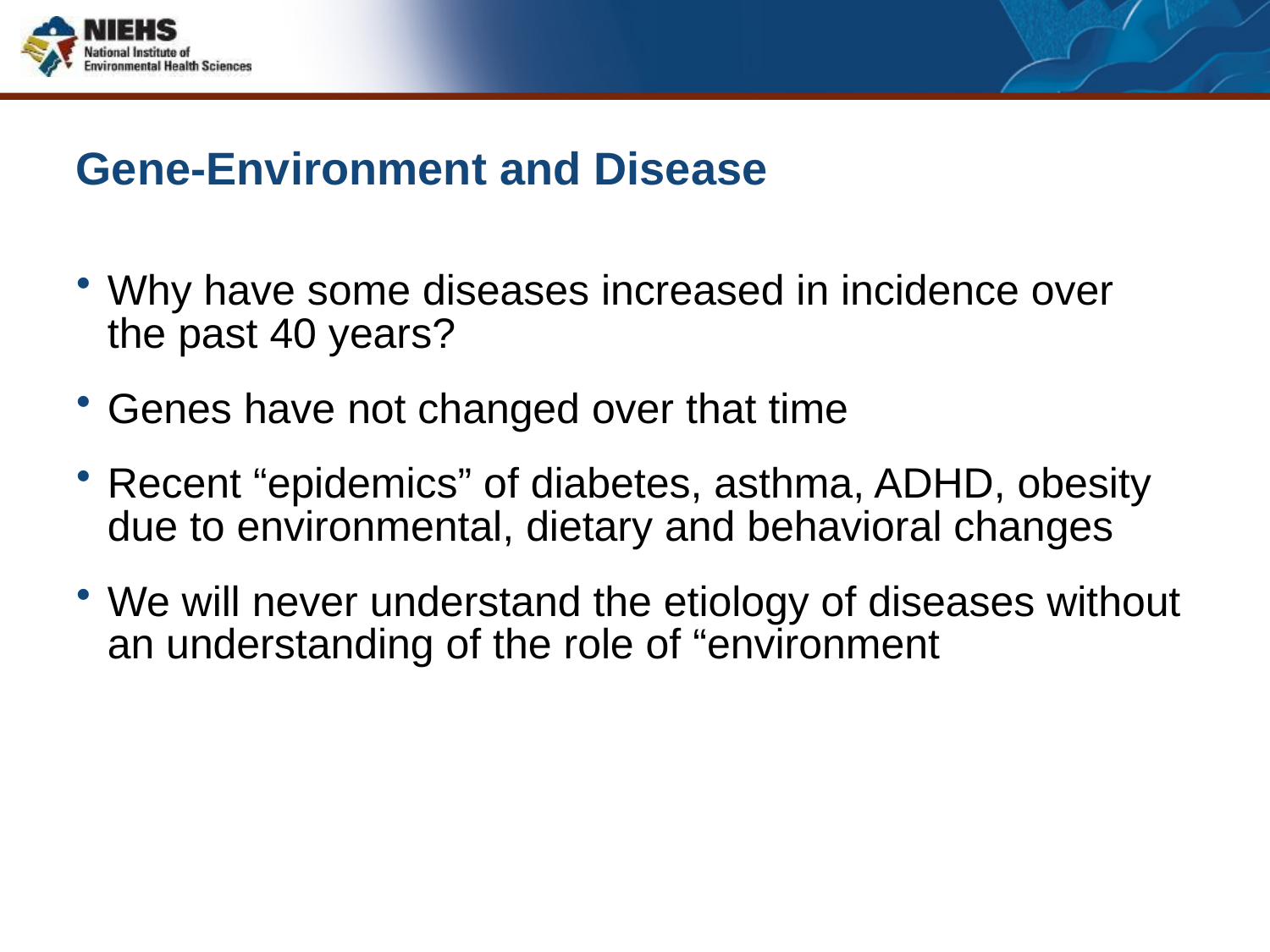

Gene-Environment and Disease
Why have some diseases increased in incidence over the past 40 years?
Genes have not changed over that time
Recent “epidemics” of diabetes, asthma, ADHD, obesity due to environmental, dietary and behavioral changes
We will never understand the etiology of diseases without an understanding of the role of “environment